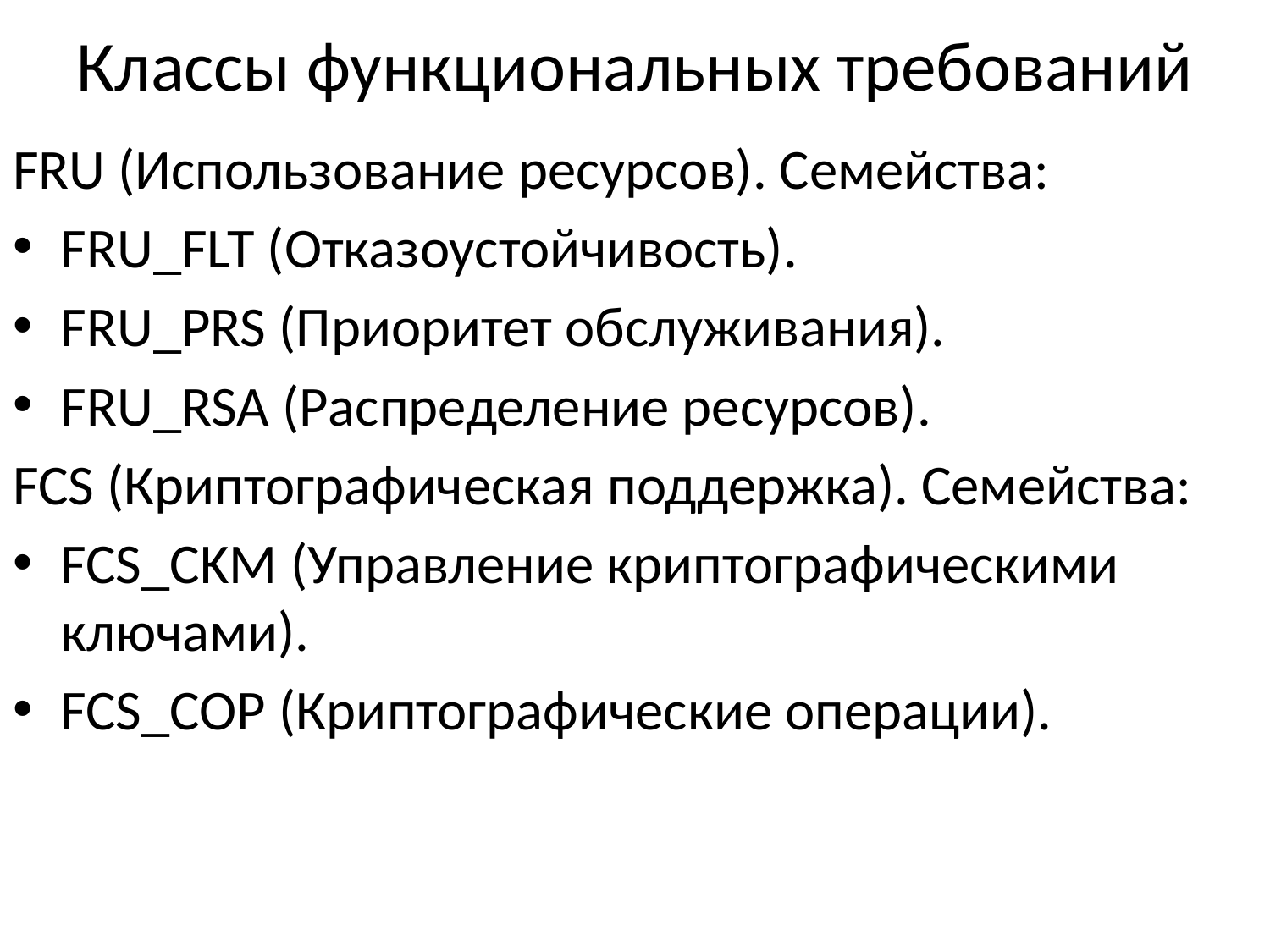

# Классы функциональных требований
FRU (Использование ресурсов). Семейства:
FRU_FLT (Отказоустойчивость).
FRU_PRS (Приоритет обслуживания).
FRU_RSA (Распределение ресурсов).
FCS (Криптографическая поддержка). Семейства:
FCS_CKM (Управление криптографическими ключами).
FCS_COP (Криптографические операции).